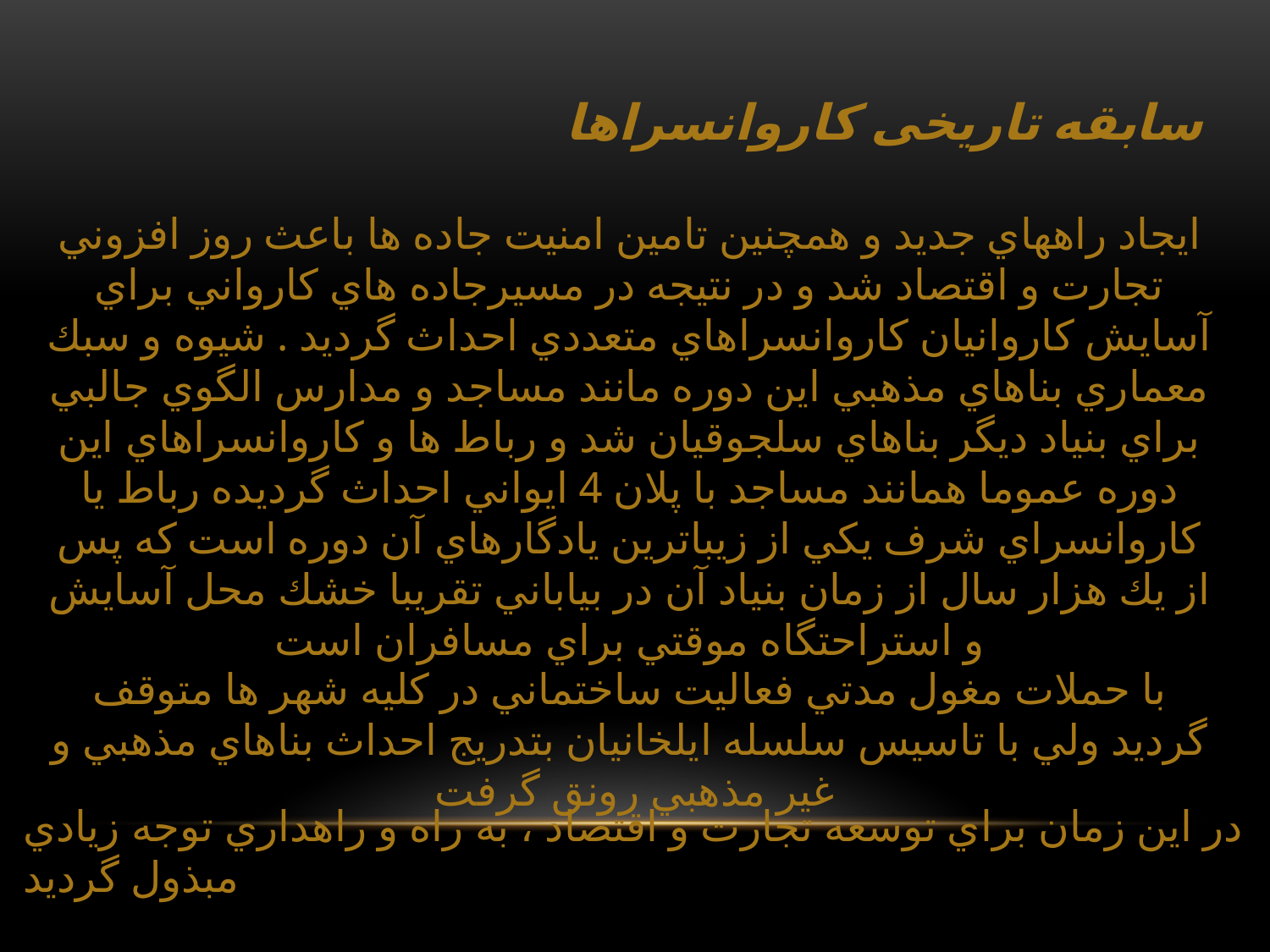

سابقه تاریخی کاروانسراها
ايجاد راههاي جديد و همچنين تامين امنيت جاده ها باعث روز افزوني تجارت و اقتصاد شد و در نتيجه در مسيرجاده هاي كارواني براي آسايش كاروانيان كاروانسراهاي متعددي احداث گرديد . شيوه و سبك معماري بناهاي مذهبي اين دوره مانند مساجد و مدارس الگوي جالبي براي بنياد ديگر بناهاي سلجوقيان شد و رباط ها و كاروانسراهاي اين دوره عموما همانند مساجد با پلان 4 ايواني احداث گرديده رباط يا كاروانسراي شرف يكي از زيباترين يادگارهاي آن دوره است كه پس از يك هزار سال از زمان بنياد آن در بياباني تقريبا خشك محل آسايش و استراحتگاه موقتي براي مسافران است
با حملات مغول مدتي فعاليت ساختماني در كليه شهر ها متوقف گرديد ولي با تاسيس سلسله ايلخانيان بتدريج احداث بناهاي مذهبي و غير مذهبي رونق گرفت
در اين زمان براي توسعه تجارت و اقتصاد ، به راه و راهداري توجه زيادي مبذول گرديد